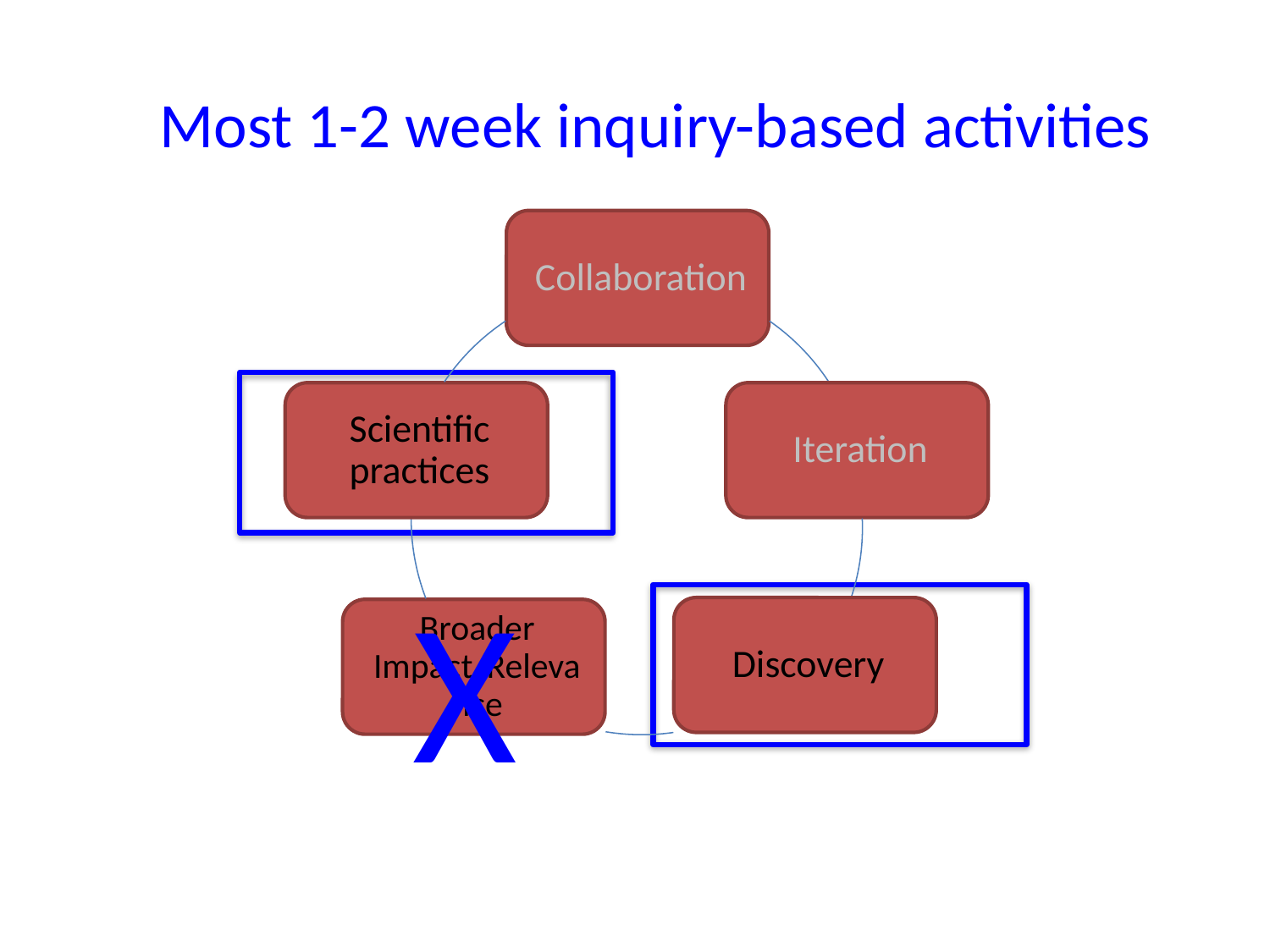

Most 1-2 week inquiry-based activities

Collaboration
Iteration
Discovery
Broader Impact/Relevance
Scientific practices

X